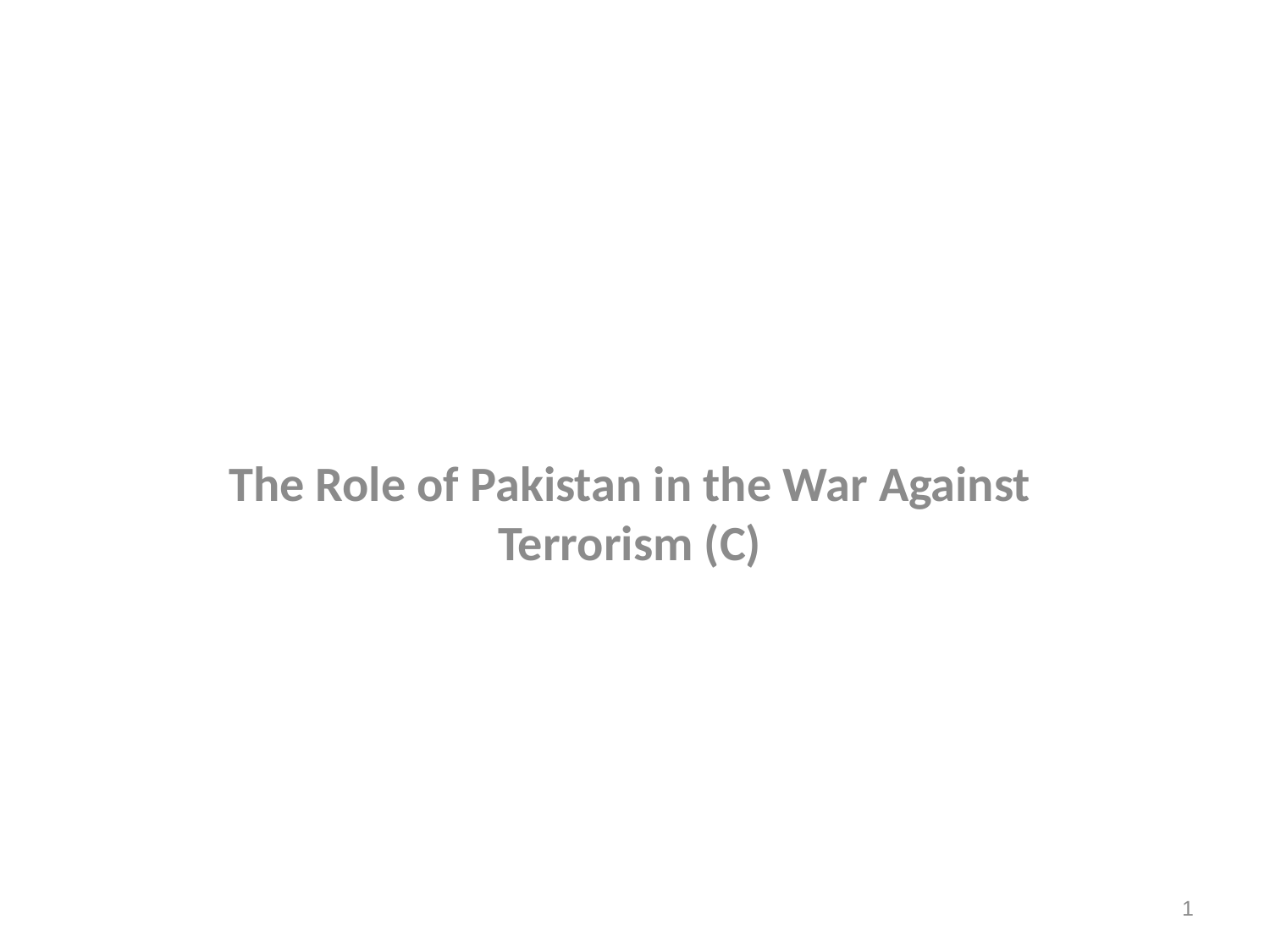

The Role of Pakistan in the War Against Terrorism (C)
1